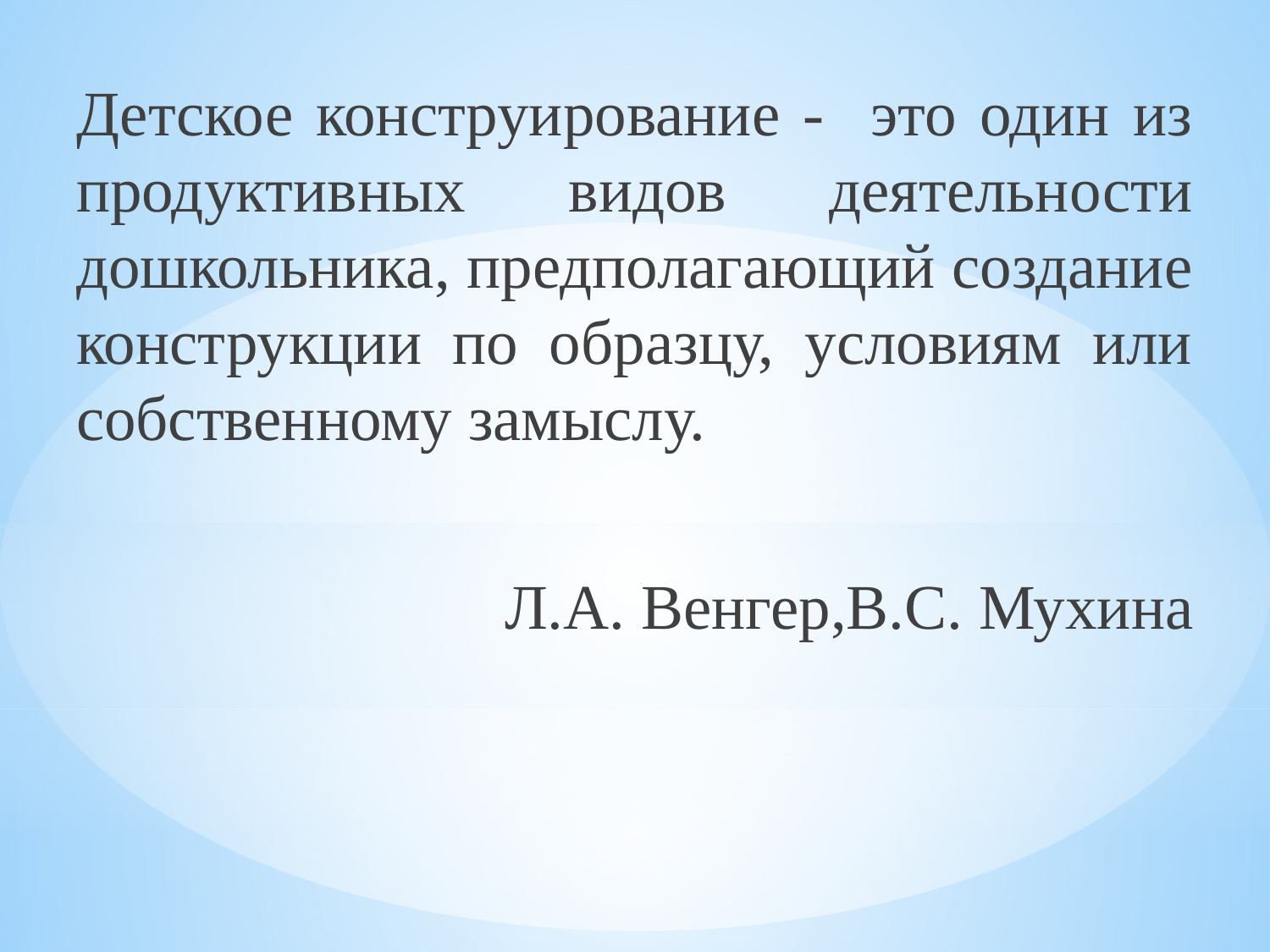

Детское конструирование -  это один из продуктивных видов деятельности дошкольника, предполагающий создание конструкции по образцу, условиям или собственному замыслу.

Л.А. Венгер,В.С. Мухина